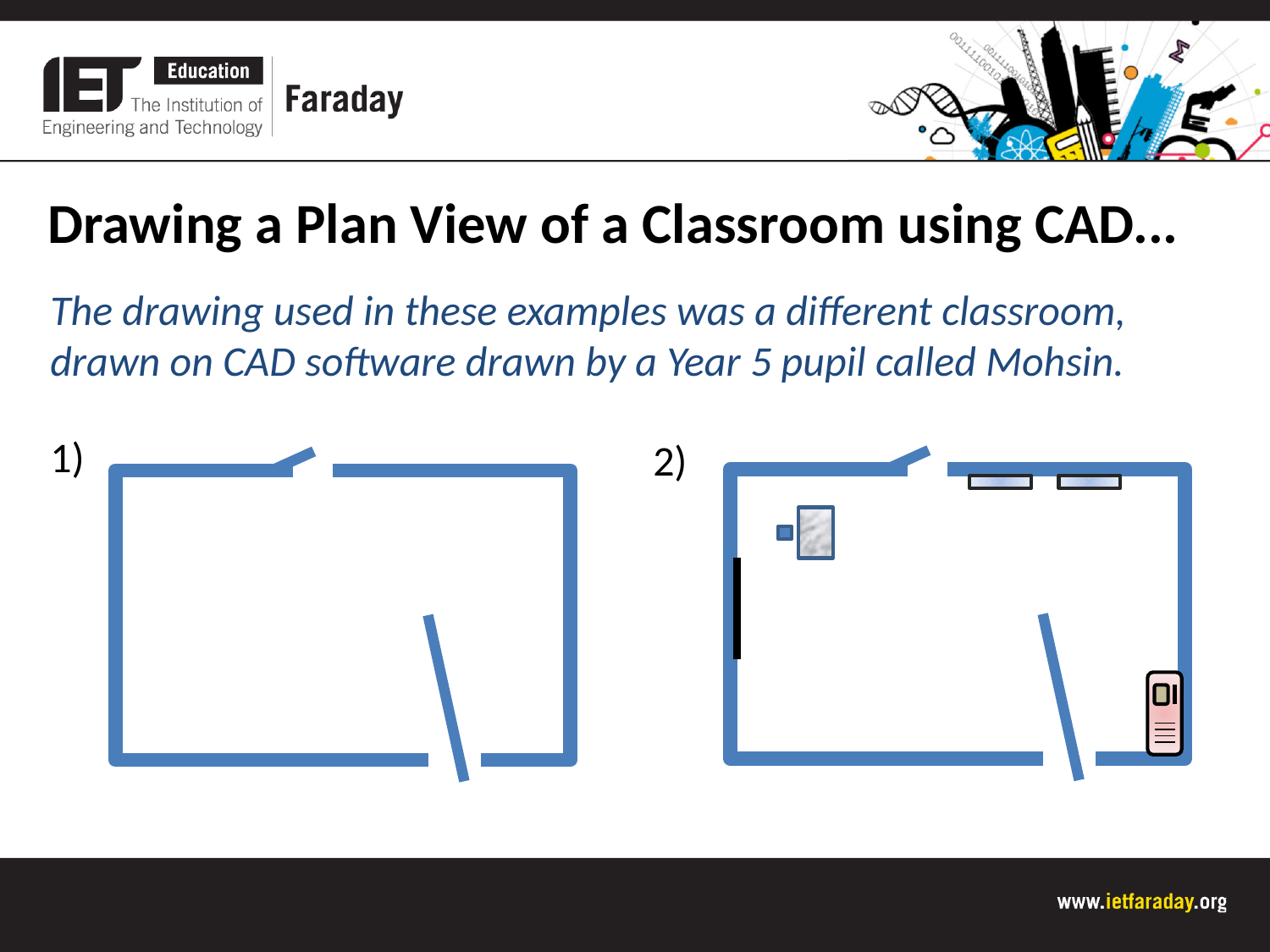

Drawing a Plan View of a Classroom using CAD...
The drawing used in these examples was a different classroom, drawn on CAD software drawn by a Year 5 pupil called Mohsin.

2)